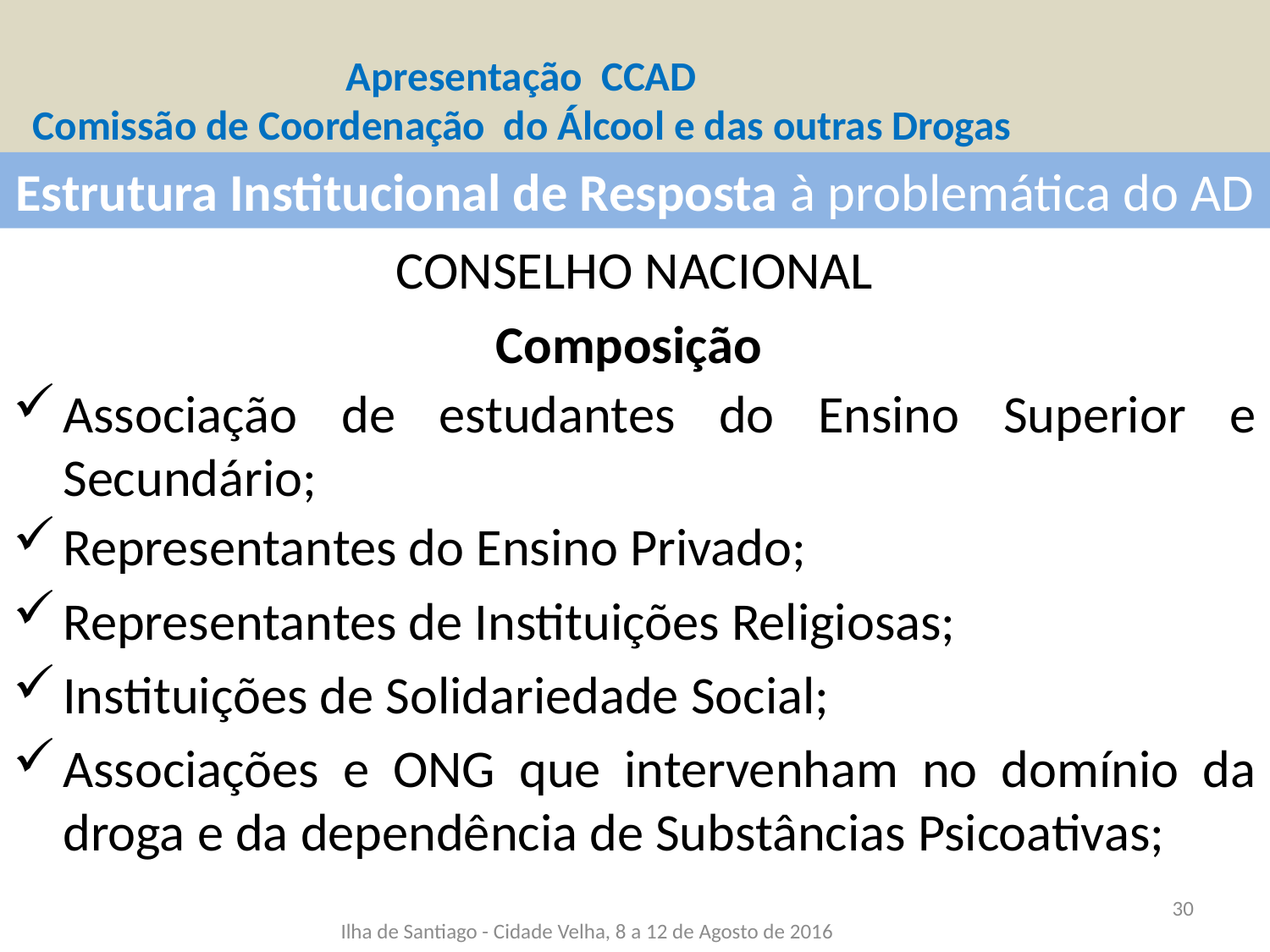

# Apresentação  CCAD Comissão de Coordenação  do Álcool e das outras Drogas
Estrutura Institucional de Resposta à problemática do AD
CONSELHO NACIONAL
Composição
Associação de estudantes do Ensino Superior e Secundário;
Representantes do Ensino Privado;
Representantes de Instituições Religiosas;
Instituições de Solidariedade Social;
Associações e ONG que intervenham no domínio da droga e da dependência de Substâncias Psicoativas;

30
Ilha de Santiago - Cidade Velha, 8 a 12 de Agosto de 2016